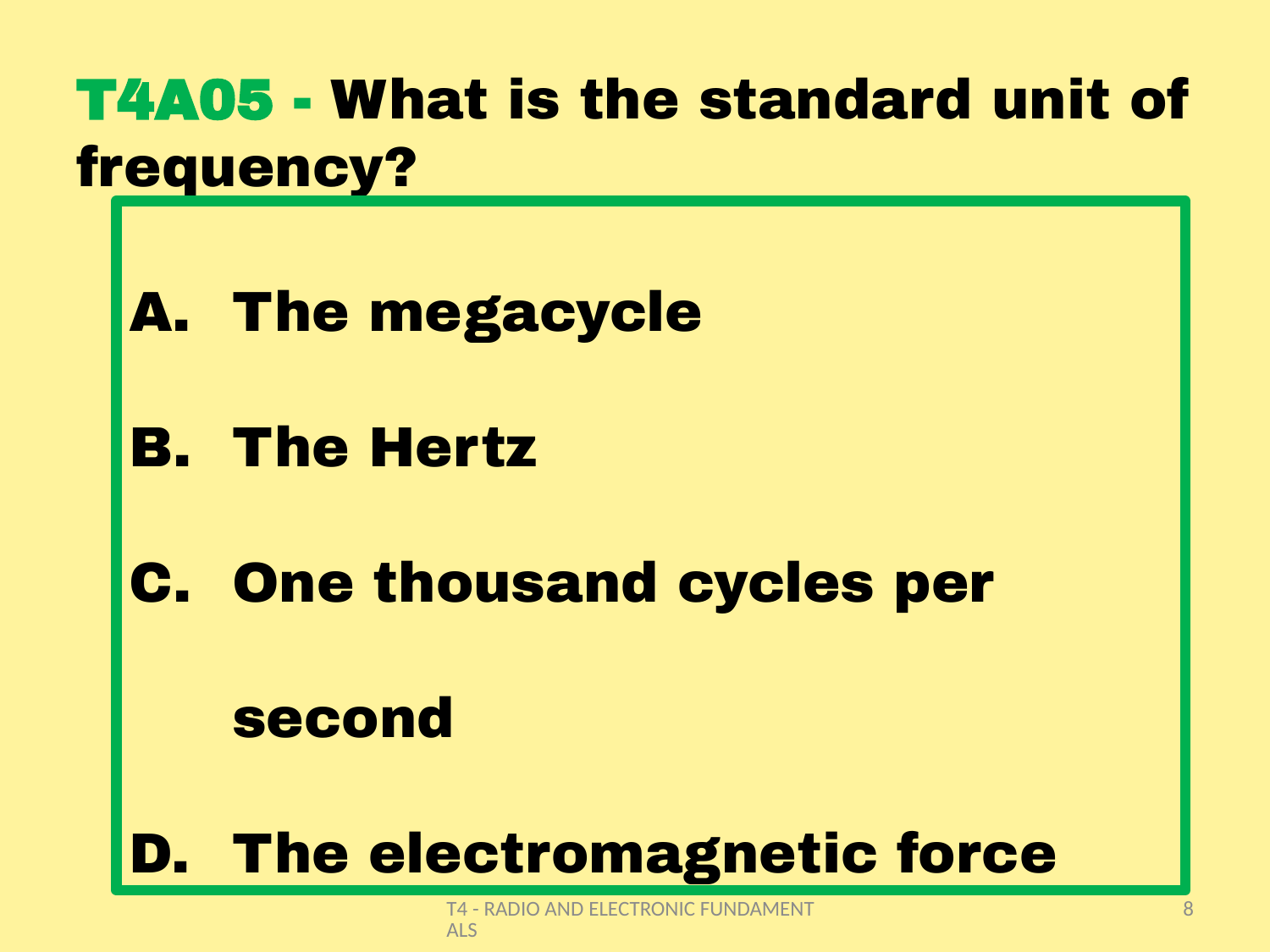

# T4A05 - What is the standard unit of frequency?
The megacycle
The Hertz
One thousand cycles per second
The electromagnetic force
T4 - RADIO AND ELECTRONIC FUNDAMENTALS
8